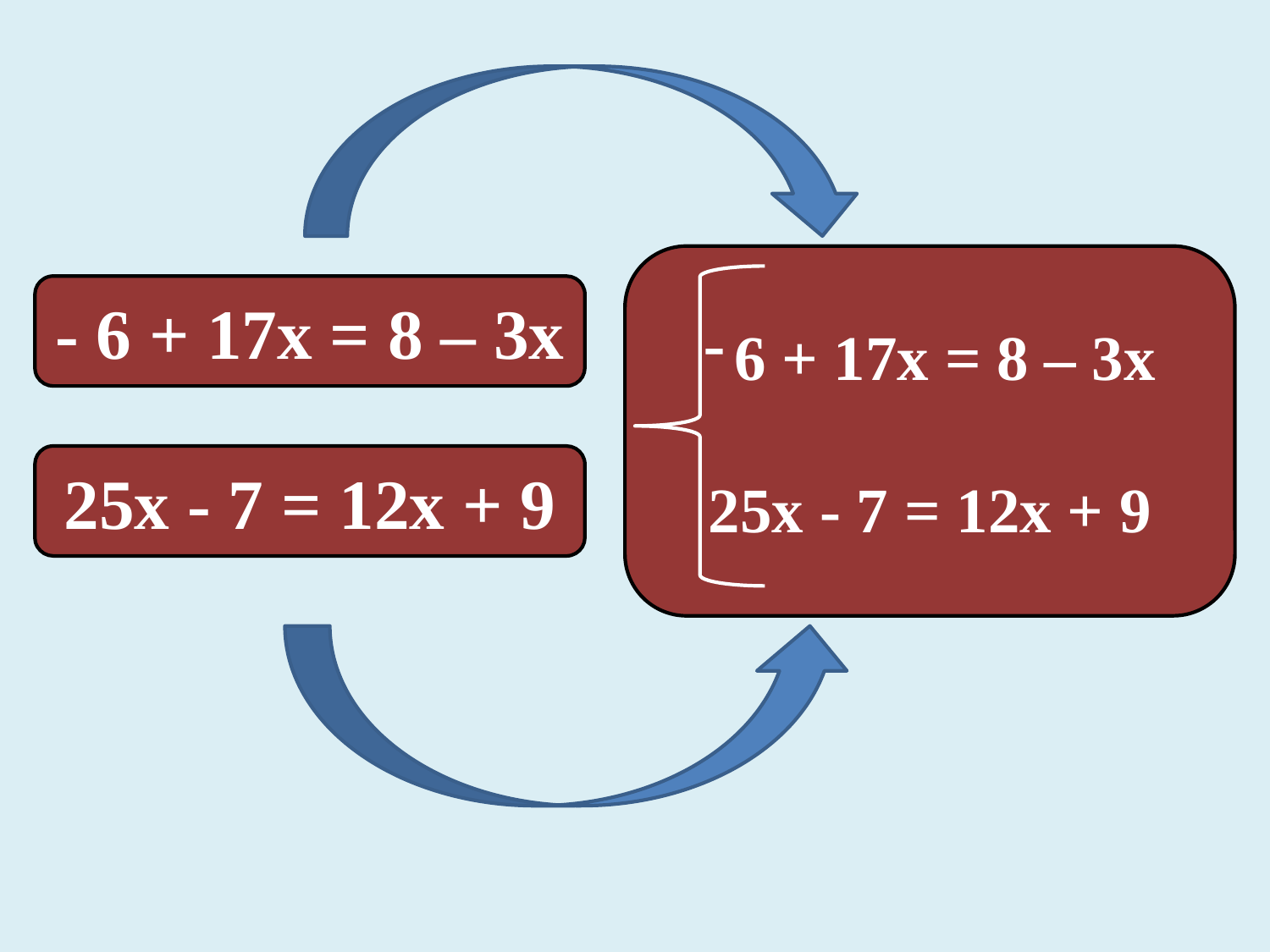

6 + 17х = 8 – 3х

25х - 7 = 12х + 9

- 6 + 17х = 8 – 3х
25х - 7 = 12х + 9